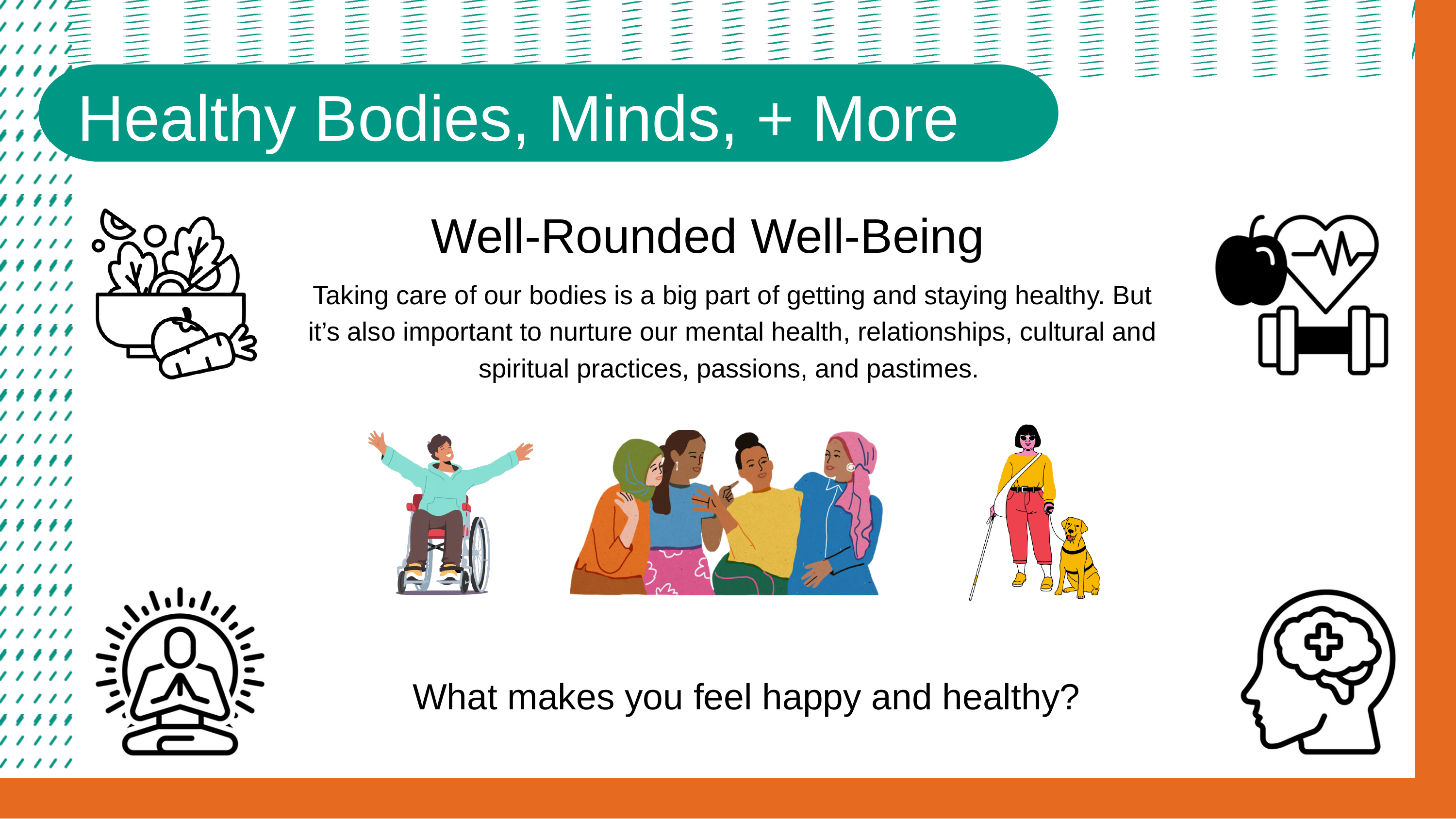

Healthy Bodies, Minds, + More

Well-Rounded Well-Being
Taking care of our bodies is a big part of getting and staying healthy. But it’s also important to nurture our mental health, relationships, cultural and spiritual practices, passions, and pastimes.

What makes you feel happy and healthy?